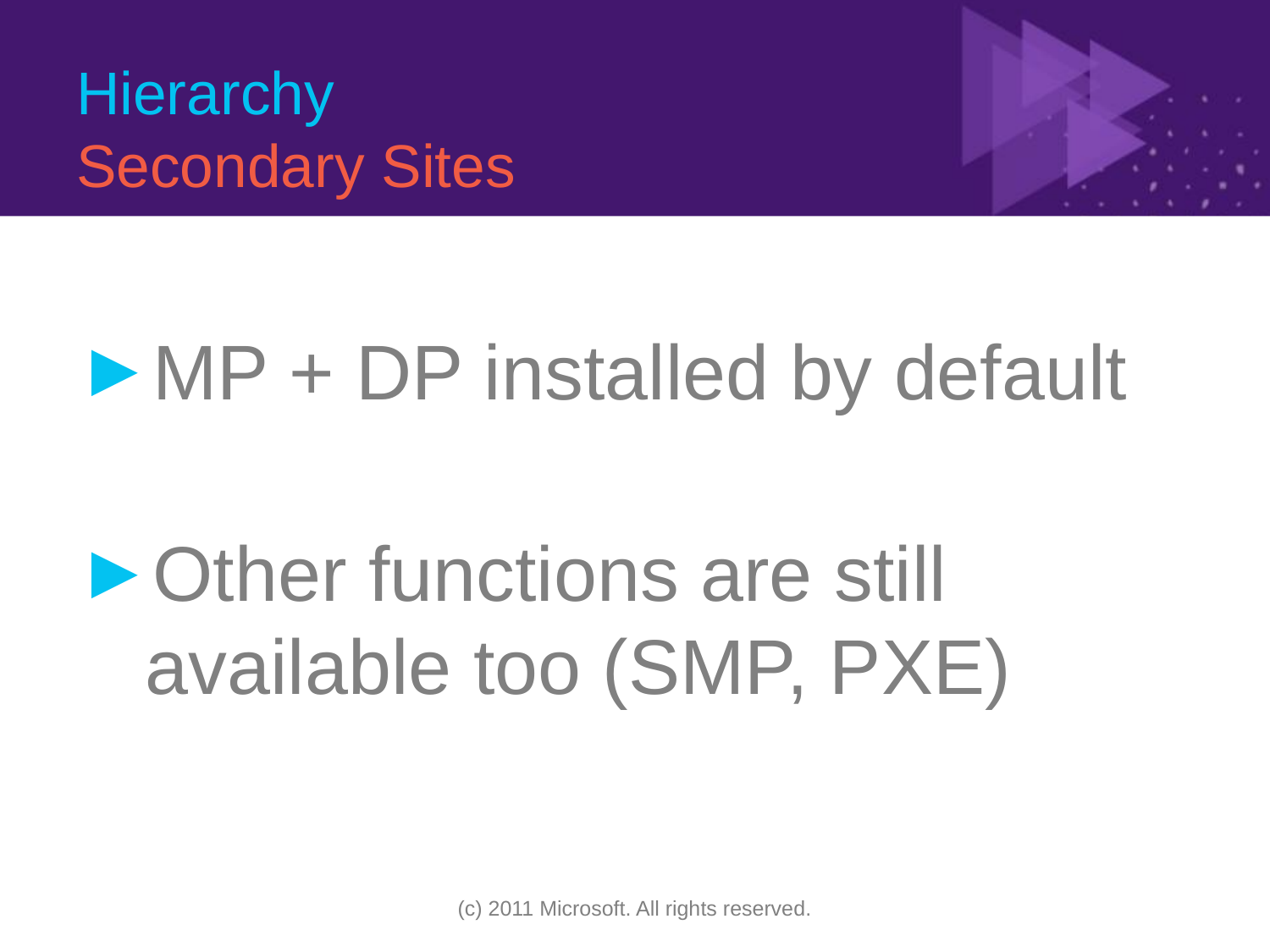

# Hierarchy Secondary Sites
MP + DP installed by default
Other functions are still
 available too (SMP, PXE)

(c) 2011 Microsoft. All rights reserved.